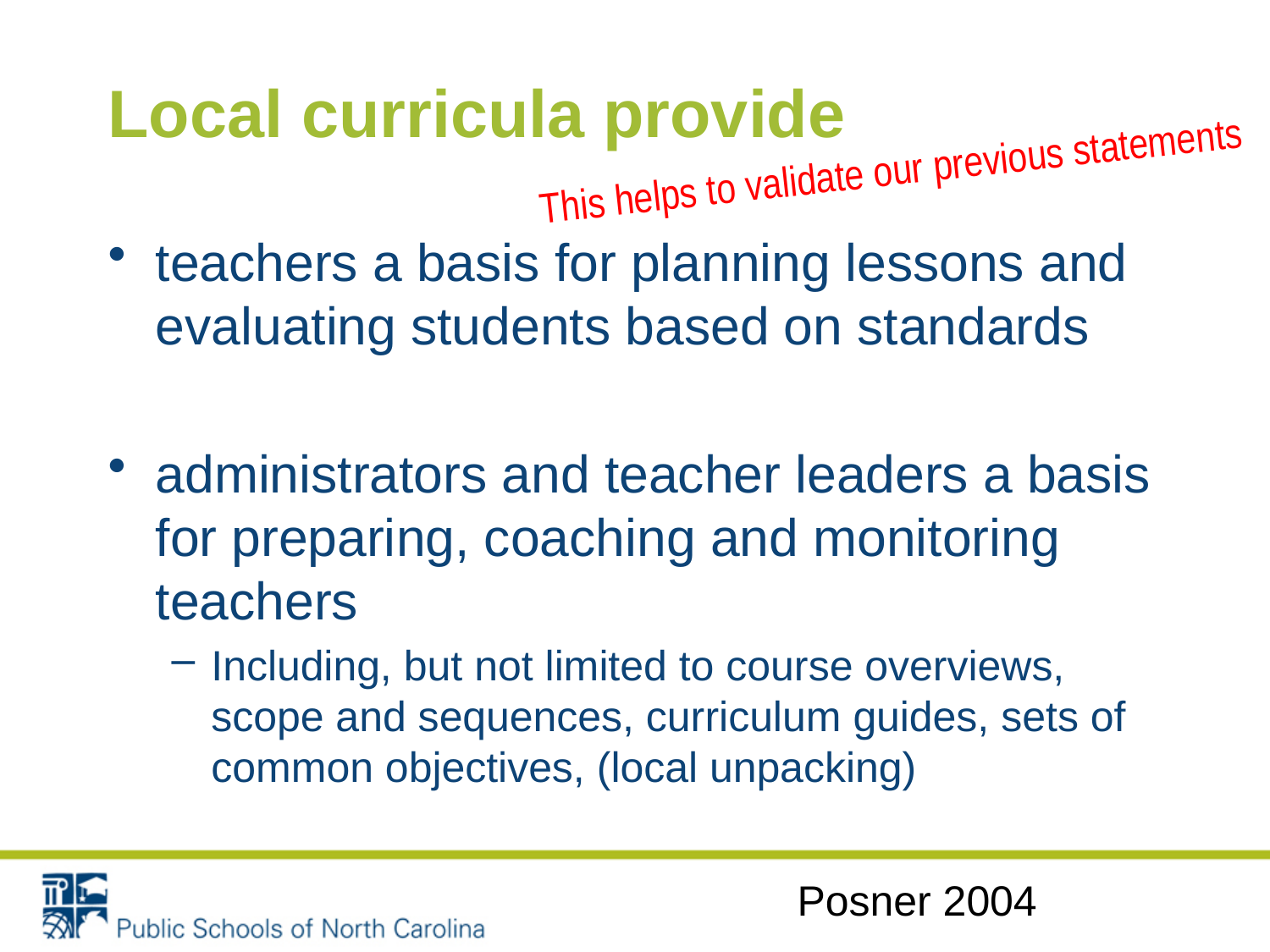

# Local curricula provide
This helps to validate our previous statements
teachers a basis for planning lessons and evaluating students based on standards

administrators and teacher leaders a basis for preparing, coaching and monitoring teachers
Including, but not limited to course overviews, scope and sequences, curriculum guides, sets of common objectives, (local unpacking)

Posner 2004